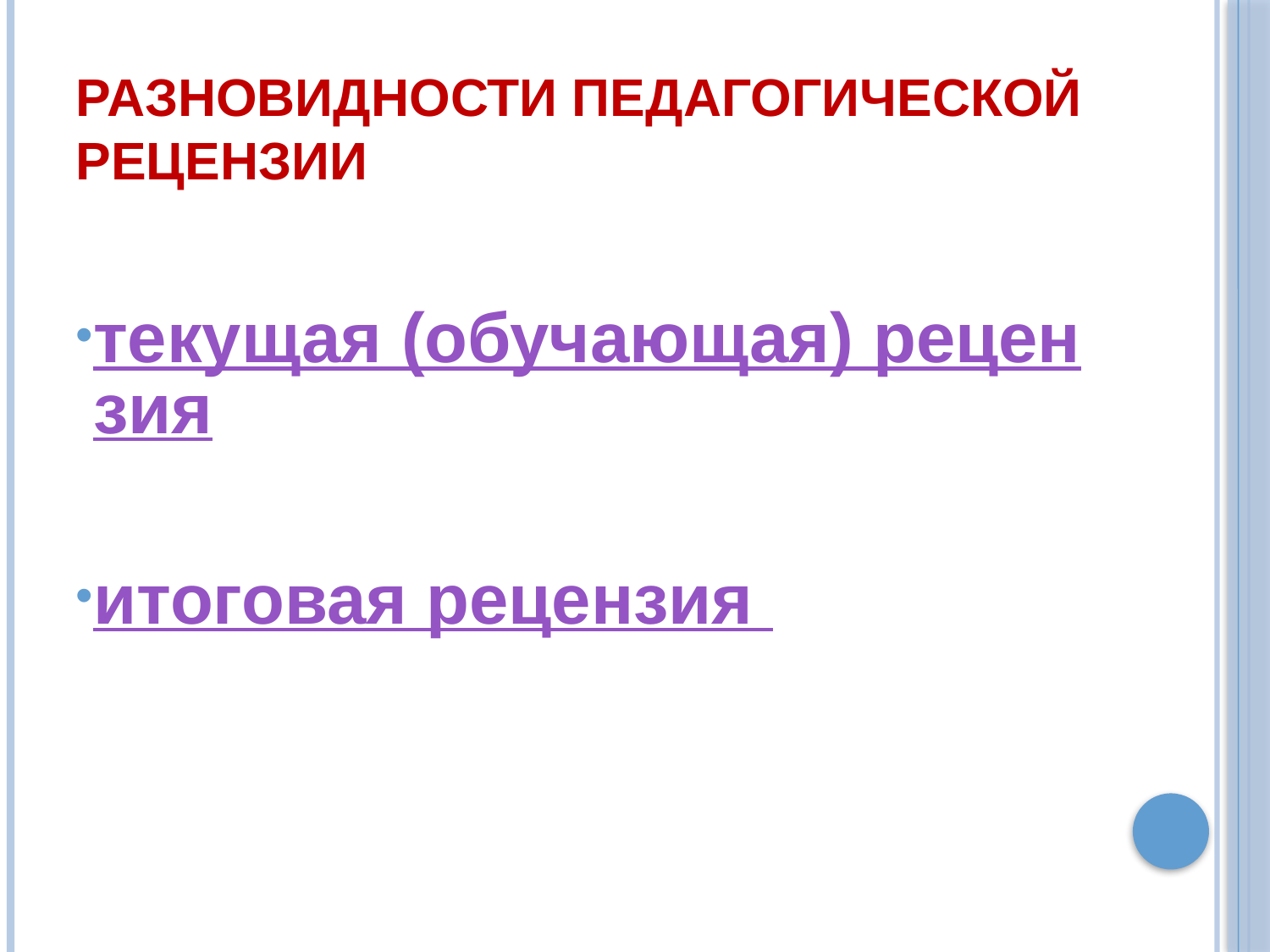

# Разновидности педагогической рецензии
текущая (обучающая) рецензия

итоговая рецензия